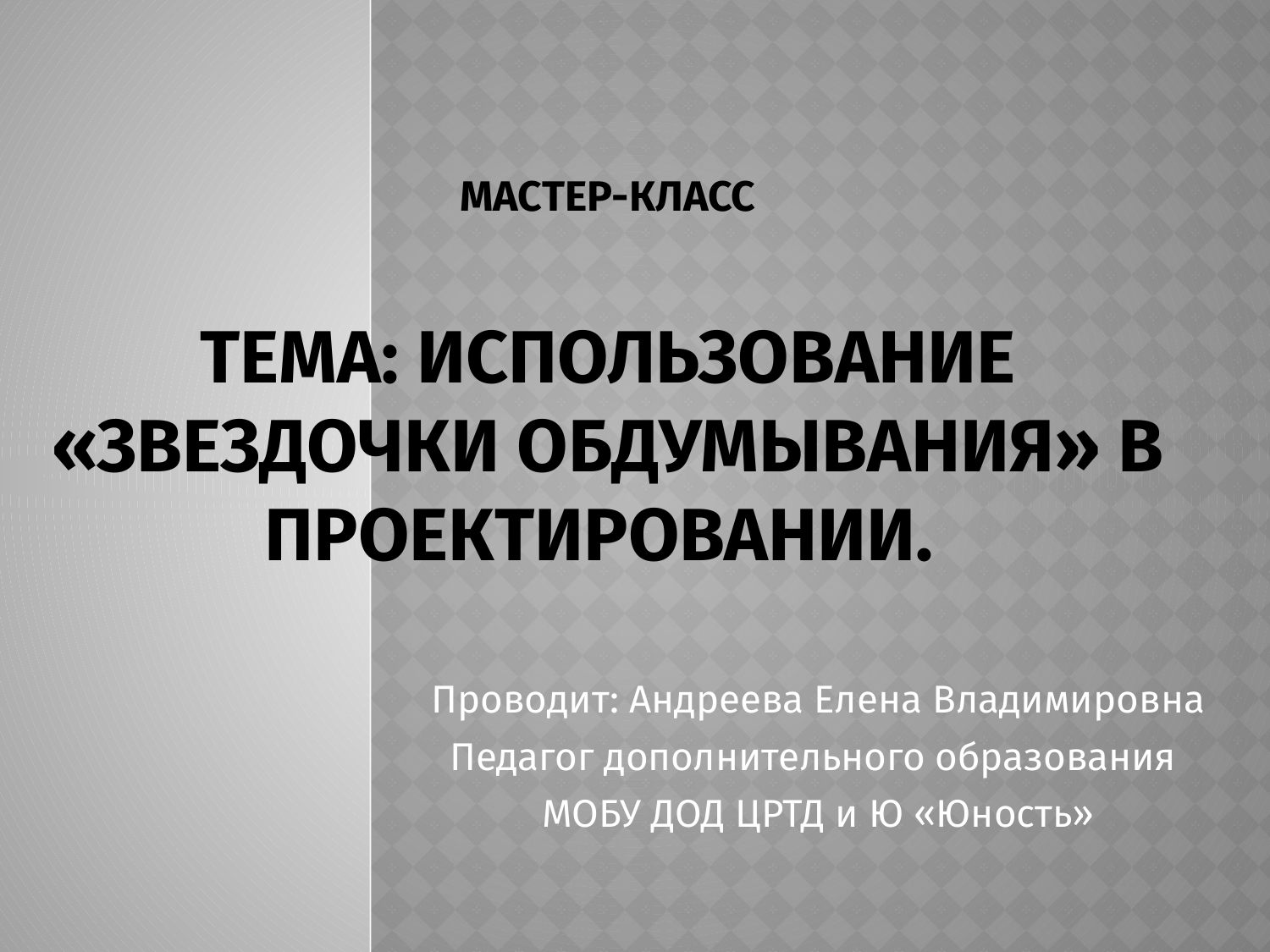

# Мастер-класс Тема: Использование «звездочки обдумывания» в проектировании.
Проводит: Андреева Елена Владимировна
Педагог дополнительного образования
МОБУ ДОД ЦРТД и Ю «Юность»